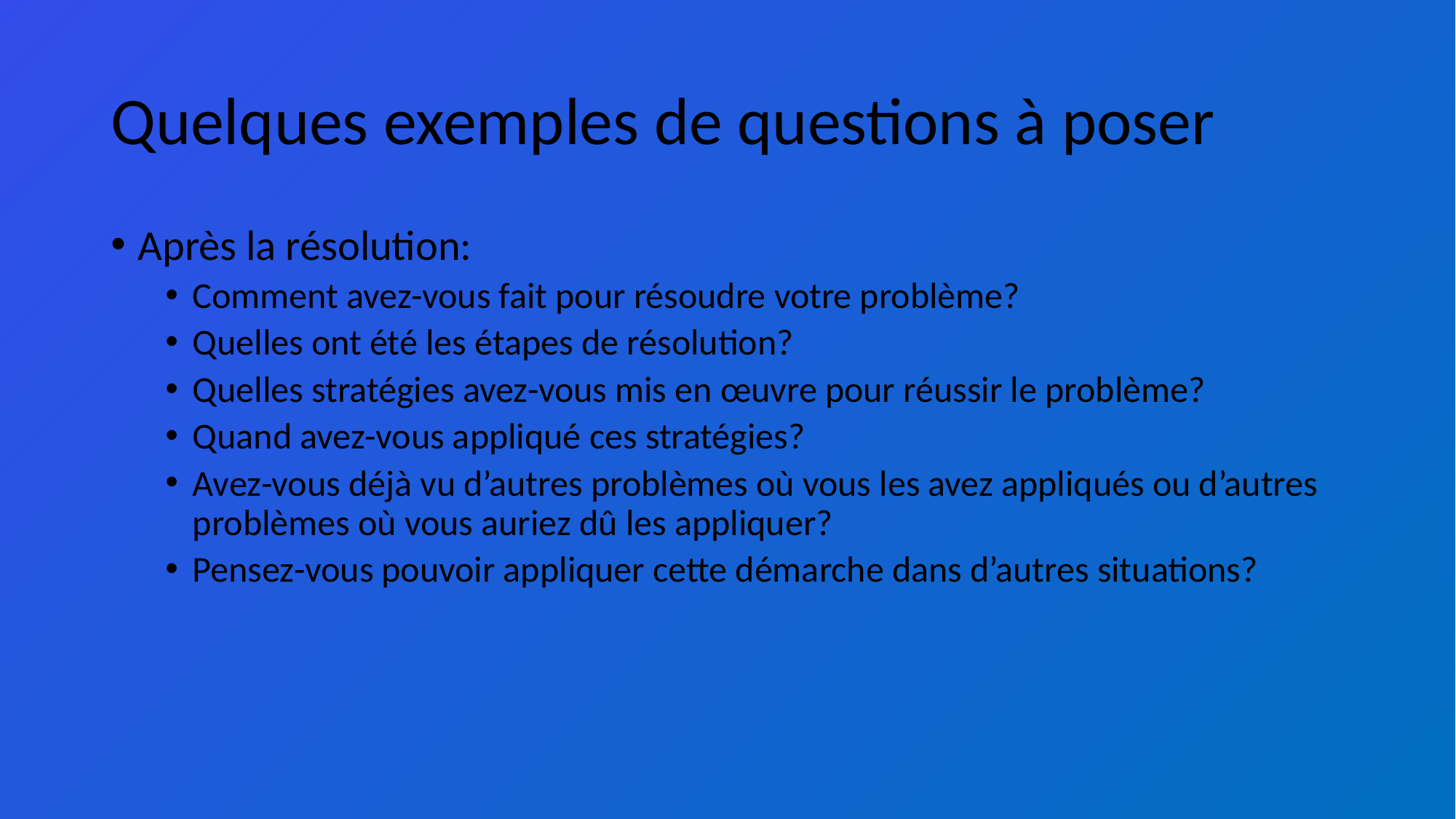

# Quelques exemples de questions à poser
Après la résolution:
Comment avez-vous fait pour résoudre votre problème?
Quelles ont été les étapes de résolution?
Quelles stratégies avez-vous mis en œuvre pour réussir le problème?
Quand avez-vous appliqué ces stratégies?
Avez-vous déjà vu d’autres problèmes où vous les avez appliqués ou d’autres problèmes où vous auriez dû les appliquer?
Pensez-vous pouvoir appliquer cette démarche dans d’autres situations?